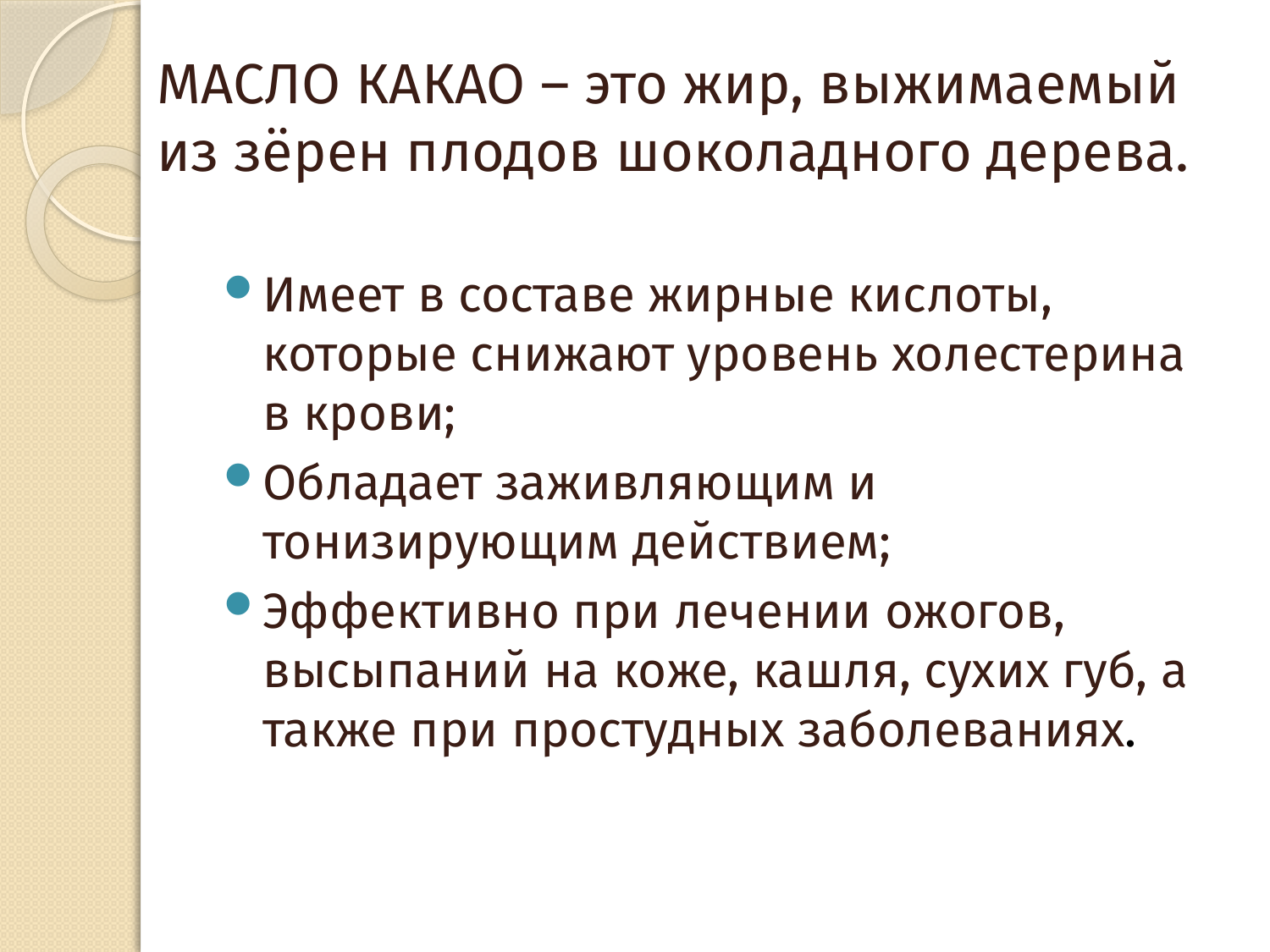

# МАСЛО КАКАО – это жир, выжимаемый из зёрен плодов шоколадного дерева.
Имеет в составе жирные кислоты, которые снижают уровень холестерина в крови;
Обладает заживляющим и тонизирующим действием;
Эффективно при лечении ожогов, высыпаний на коже, кашля, сухих губ, а также при простудных заболеваниях.